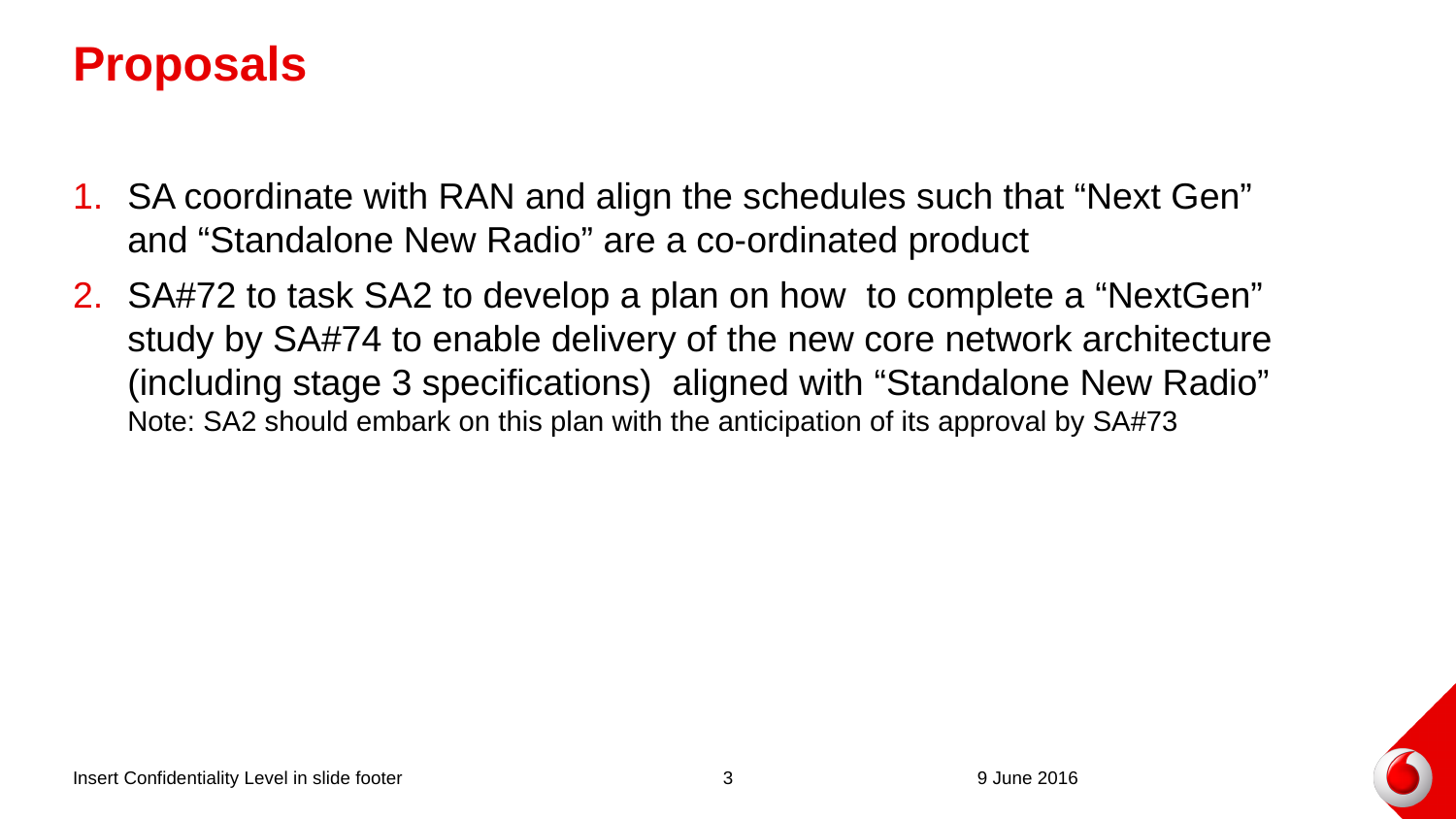

# Proposals
SA coordinate with RAN and align the schedules such that “Next Gen” and “Standalone New Radio” are a co-ordinated product
SA#72 to task SA2 to develop a plan on how  to complete a “NextGen” study by SA#74 to enable delivery of the new core network architecture (including stage 3 specifications)  aligned with “Standalone New Radio”
Note: SA2 should embark on this plan with the anticipation of its approval by SA#73

Insert Confidentiality Level in slide footer
9 June 2016
3